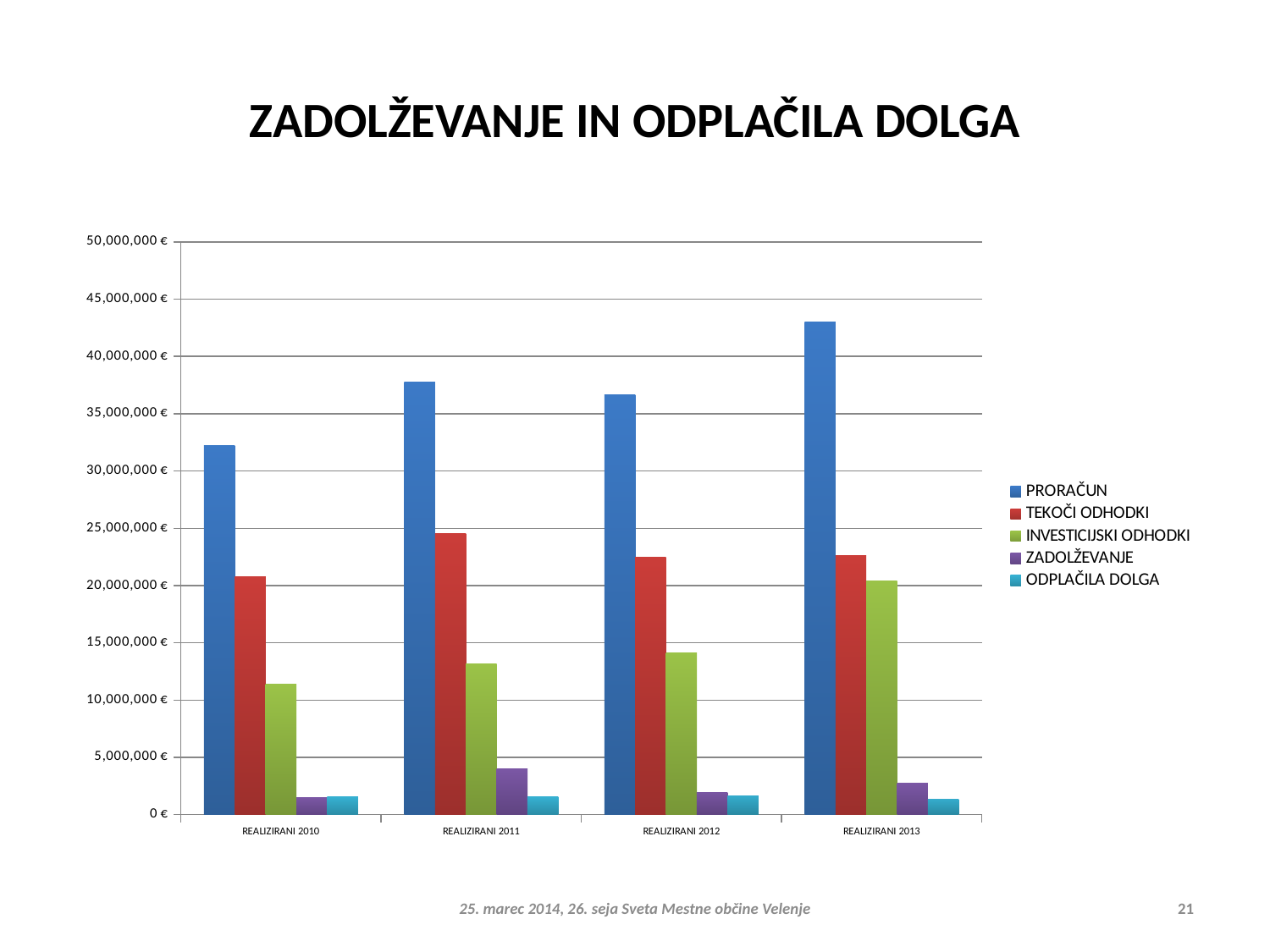

# ZADOLŽEVANJE IN ODPLAČILA DOLGA

### Chart

| Category | PRORAČUN | TEKOČI ODHODKI | INVESTICIJSKI ODHODKI | ZADOLŽEVANJE | ODPLAČILA DOLGA |
|---|---|---|---|---|---|
| REALIZIRANI 2010 | 32199751.0 | 20794463.0 | 11405288.0 | 1500000.0 | 1546183.0 |
| REALIZIRANI 2011 | 37758997.0 | 24580828.0 | 13178169.0 | 4000000.0 | 1588545.0 |
| REALIZIRANI 2012 | 36649062.0 | 22495206.0 | 14153856.0 | 1967515.0 | 1617956.0 |
| REALIZIRANI 2013 | 43042591.0 | 22612476.0 | 20430115.0 | 2780453.0 | 1356464.0 |
25. marec 2014, 26. seja Sveta Mestne občine Velenje

21